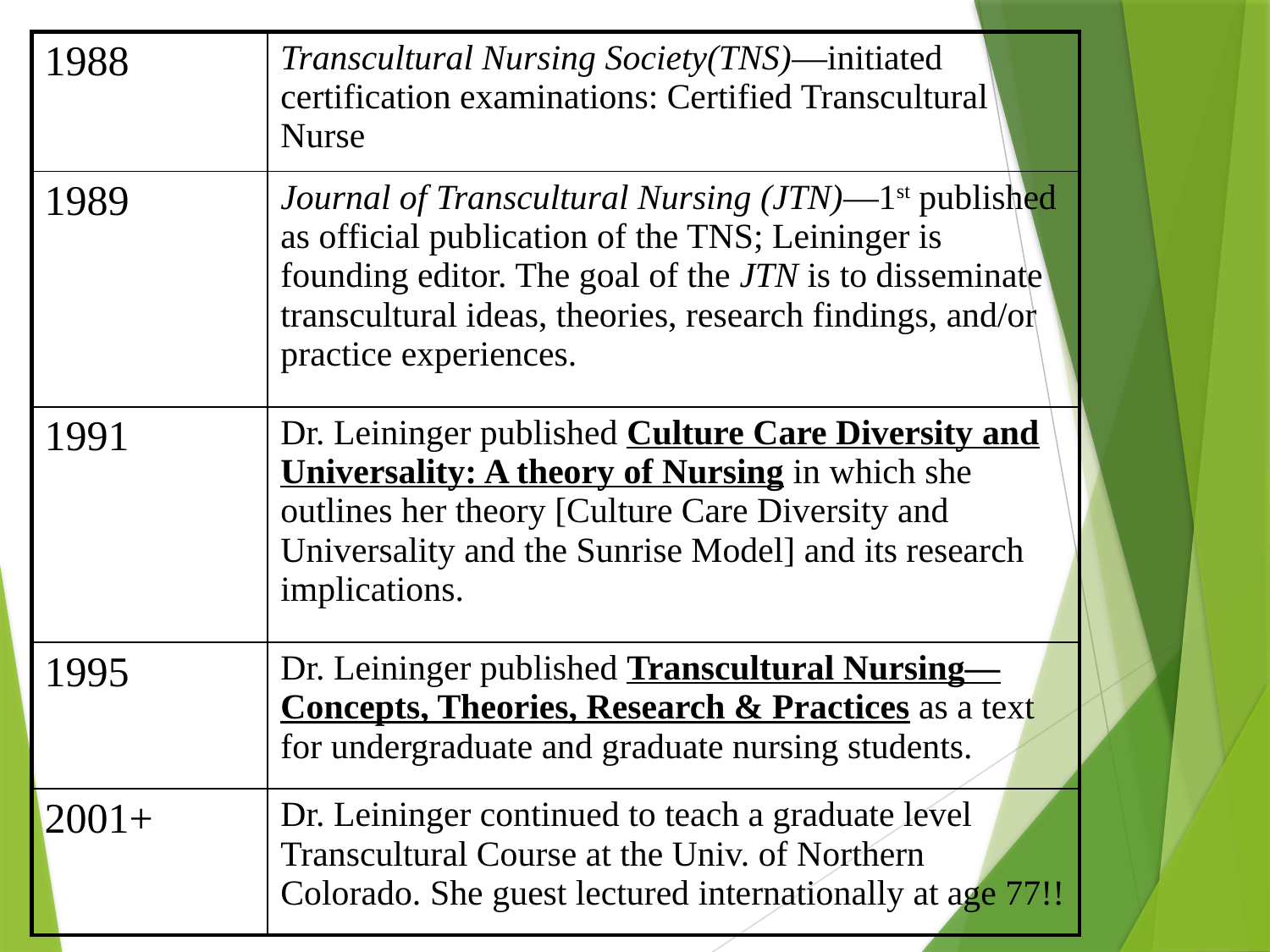

| 1988 | Transcultural Nursing Society(TNS)—initiated certification examinations: Certified Transcultural Nurse |
| --- | --- |
| 1989 | Journal of Transcultural Nursing (JTN)—1st published as official publication of the TNS; Leininger is founding editor. The goal of the JTN is to disseminate transcultural ideas, theories, research findings, and/or practice experiences. |
| 1991 | Dr. Leininger published Culture Care Diversity and Universality: A theory of Nursing in which she outlines her theory [Culture Care Diversity and Universality and the Sunrise Model] and its research implications. |
| 1995 | Dr. Leininger published Transcultural Nursing—Concepts, Theories, Research & Practices as a text for undergraduate and graduate nursing students. |
| 2001+ | Dr. Leininger continued to teach a graduate level Transcultural Course at the Univ. of Northern Colorado. She guest lectured internationally at age 77!! |